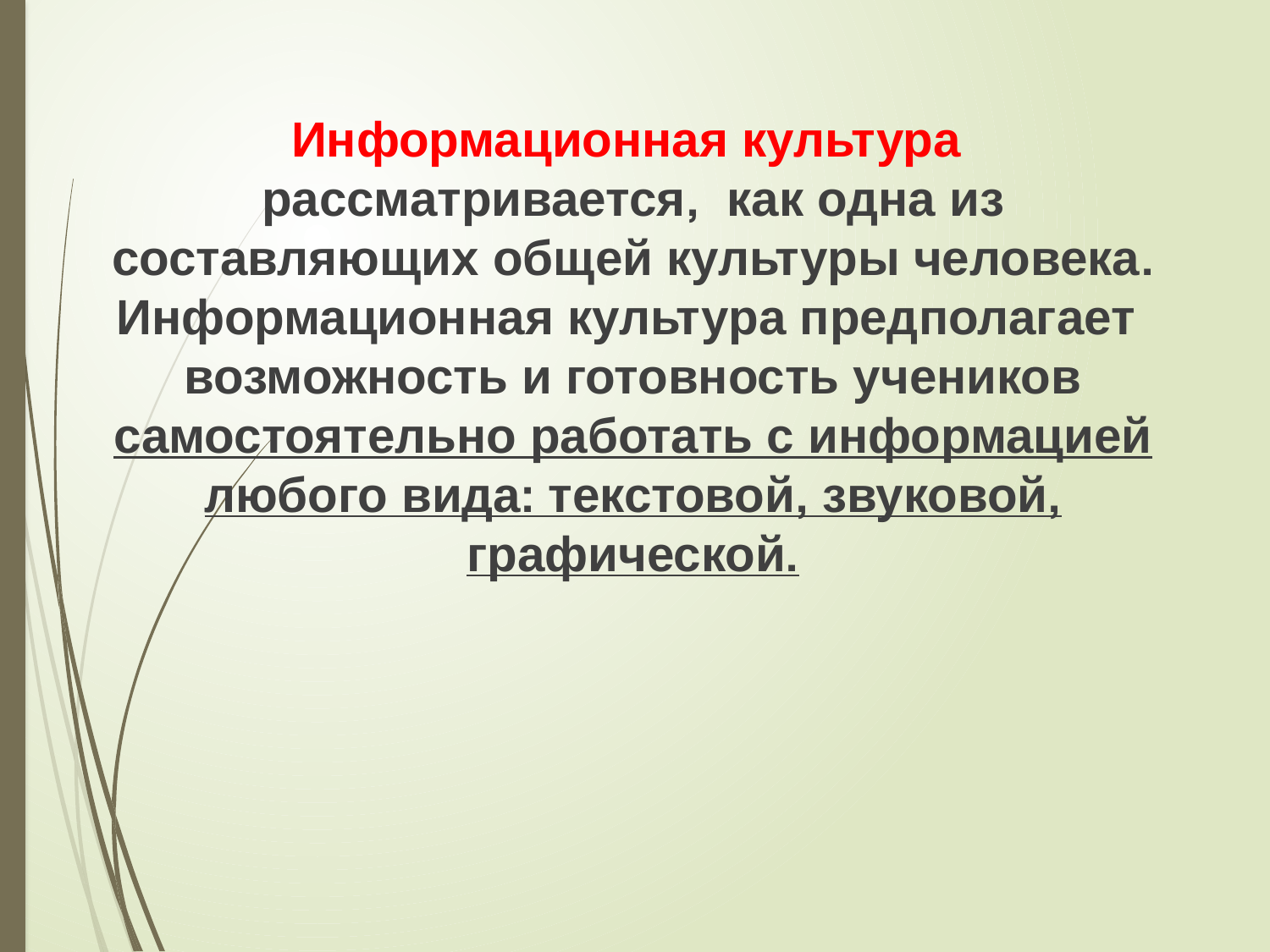

Информационная культура  рассматривается,  как одна из составляющих общей культуры человека. Информационная культура предполагает  возможность и готовность учеников самостоятельно работать с информацией любого вида: текстовой, звуковой, графической.